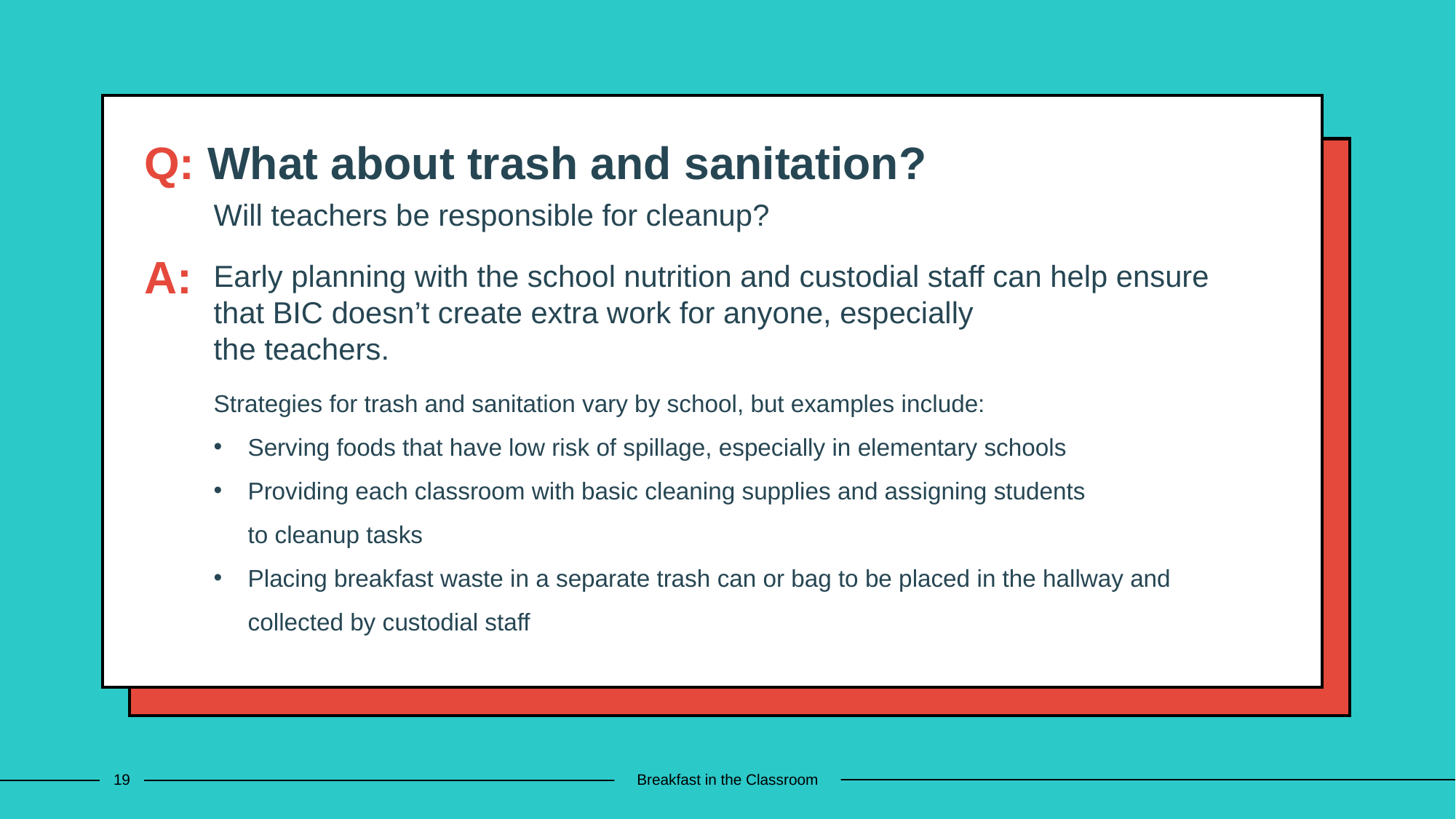

Q: What about trash and sanitation?
Will teachers be responsible for cleanup?
A:
Early planning with the school nutrition and custodial staff can help ensure that BIC doesn’t create extra work for anyone, especially
the teachers.
Strategies for trash and sanitation vary by school, but examples include:
Serving foods that have low risk of spillage, especially in elementary schools
Providing each classroom with basic cleaning supplies and assigning students
to cleanup tasks
Placing breakfast waste in a separate trash can or bag to be placed in the hallway and collected by custodial staff
19
Breakfast in the Classroom